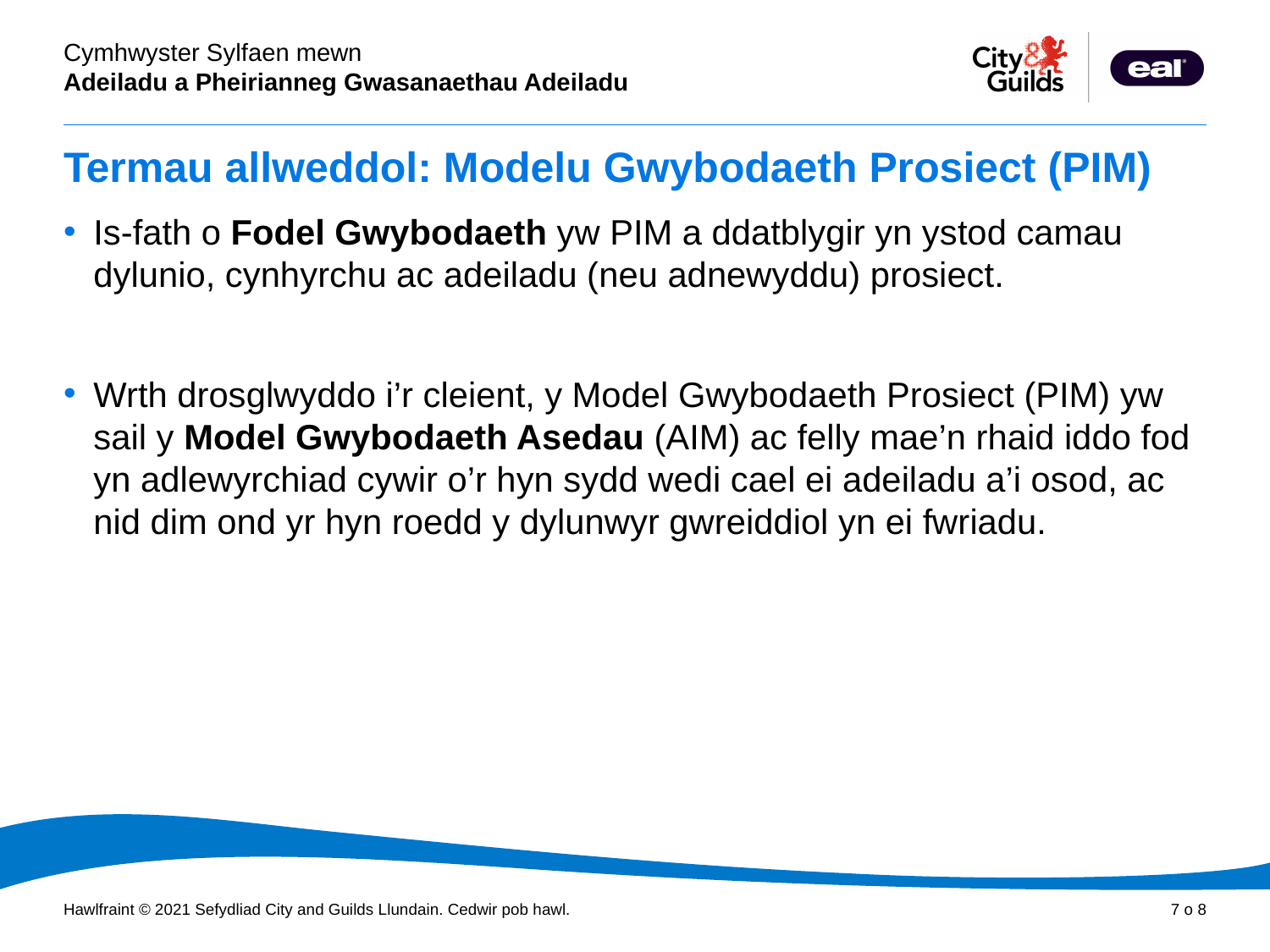

# Termau allweddol: Modelu Gwybodaeth Prosiect (PIM)
Is-fath o Fodel Gwybodaeth yw PIM a ddatblygir yn ystod camau dylunio, cynhyrchu ac adeiladu (neu adnewyddu) prosiect.

Wrth drosglwyddo i’r cleient, y Model Gwybodaeth Prosiect (PIM) yw sail y Model Gwybodaeth Asedau (AIM) ac felly mae’n rhaid iddo fod yn adlewyrchiad cywir o’r hyn sydd wedi cael ei adeiladu a’i osod, ac nid dim ond yr hyn roedd y dylunwyr gwreiddiol yn ei fwriadu.